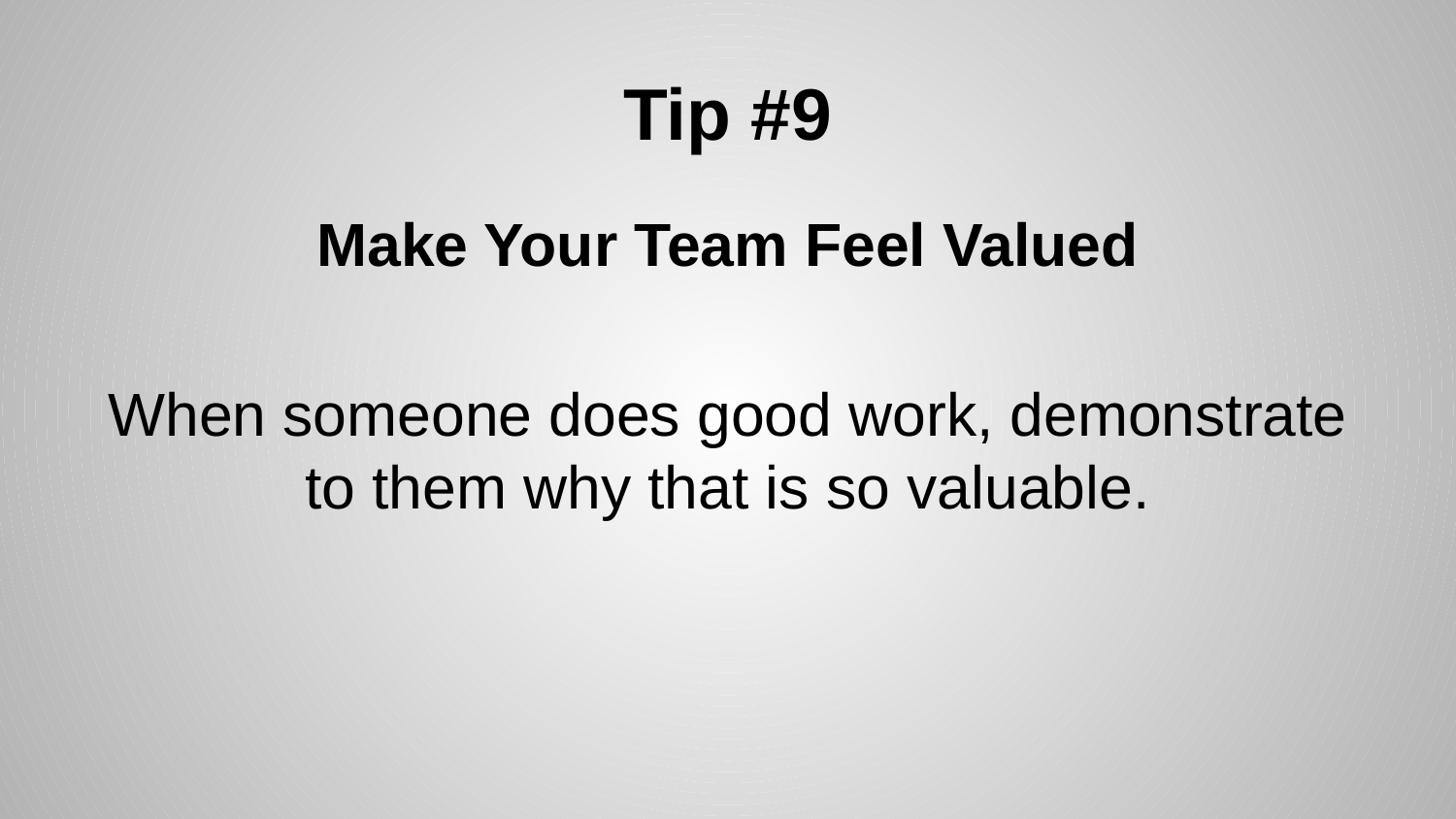

# Tip #9
Make Your Team Feel Valued

When someone does good work, demonstrate to them why that is so valuable.

.